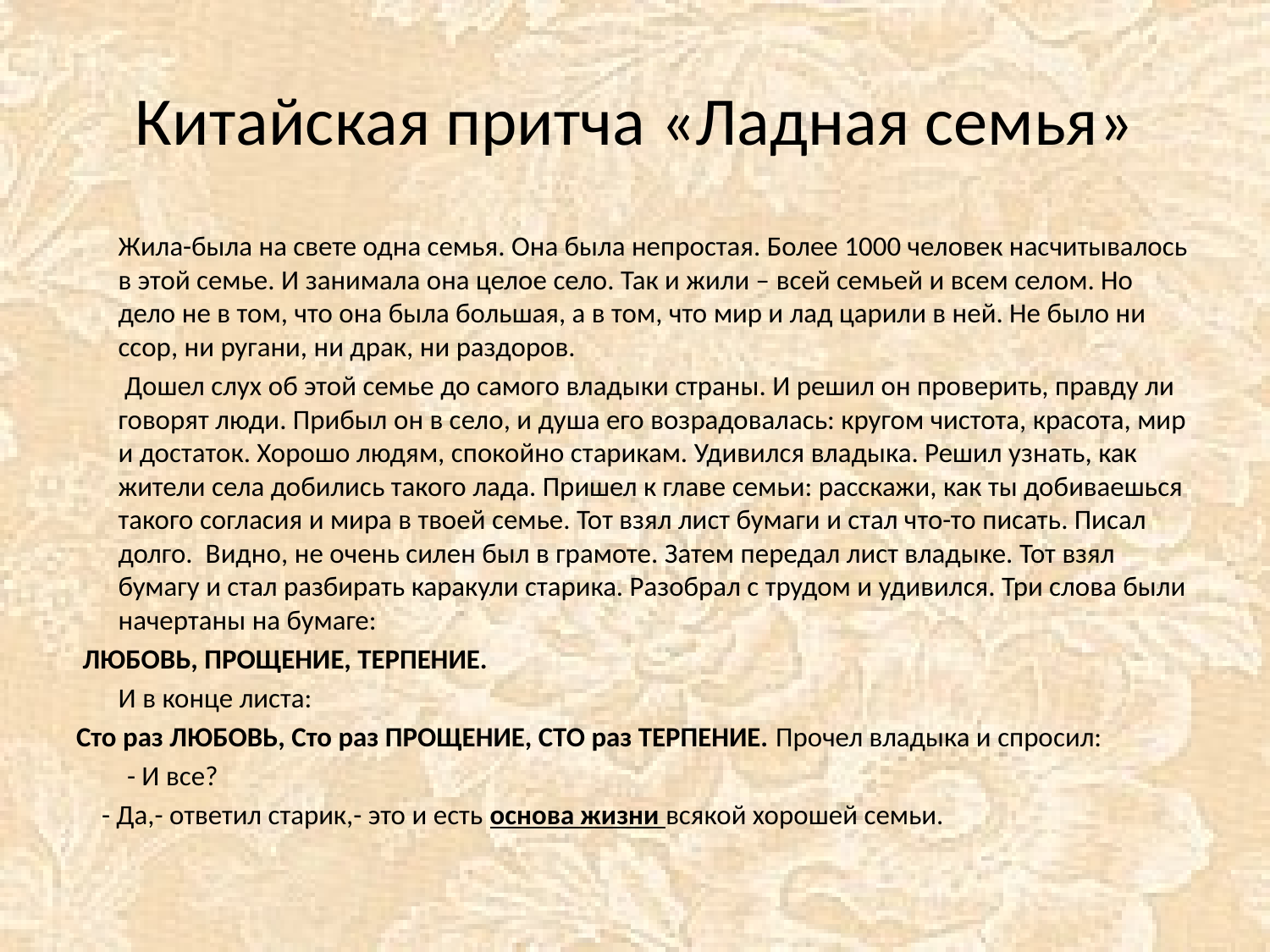

# Китайская притча «Ладная семья»
       	Жила-была на свете одна семья. Она была непростая. Более 1000 человек насчитывалось в этой семье. И занимала она целое село. Так и жили – всей семьей и всем селом. Но дело не в том, что она была большая, а в том, что мир и лад царили в ней. Не было ни ссор, ни ругани, ни драк, ни раздоров.
      		 Дошел слух об этой семье до самого владыки страны. И решил он проверить, правду ли говорят люди. Прибыл он в село, и душа его возрадовалась: кругом чистота, красота, мир и достаток. Хорошо людям, спокойно старикам. Удивился владыка. Решил узнать, как жители села добились такого лада. Пришел к главе семьи: расскажи, как ты добиваешься такого согласия и мира в твоей семье. Тот взял лист бумаги и стал что-то писать. Писал долго.  Видно, не очень силен был в грамоте. Затем передал лист владыке. Тот взял бумагу и стал разбирать каракули старика. Разобрал с трудом и удивился. Три слова были начертаны на бумаге:
 ЛЮБОВЬ, ПРОЩЕНИЕ, ТЕРПЕНИЕ.
	И в конце листа:
Сто раз ЛЮБОВЬ, Сто раз ПРОЩЕНИЕ, СТО раз ТЕРПЕНИЕ. Прочел владыка и спросил:
        - И все?
    - Да,- ответил старик,- это и есть основа жизни всякой хорошей семьи.